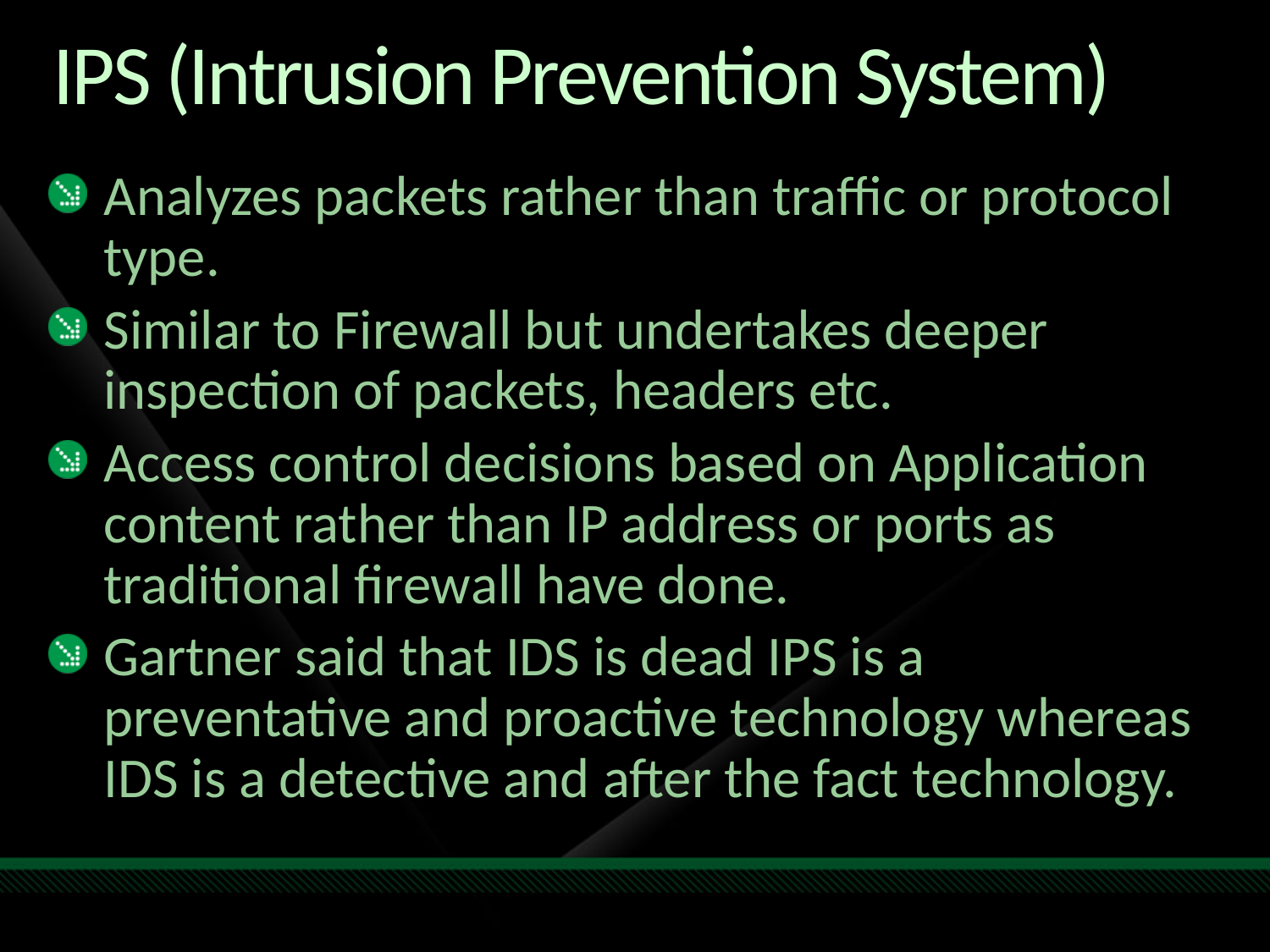

# IPS (Intrusion Prevention System)
Analyzes packets rather than traffic or protocol type.
Similar to Firewall but undertakes deeper inspection of packets, headers etc.
Access control decisions based on Application content rather than IP address or ports as traditional firewall have done.
Gartner said that IDS is dead IPS is a preventative and proactive technology whereas IDS is a detective and after the fact technology.